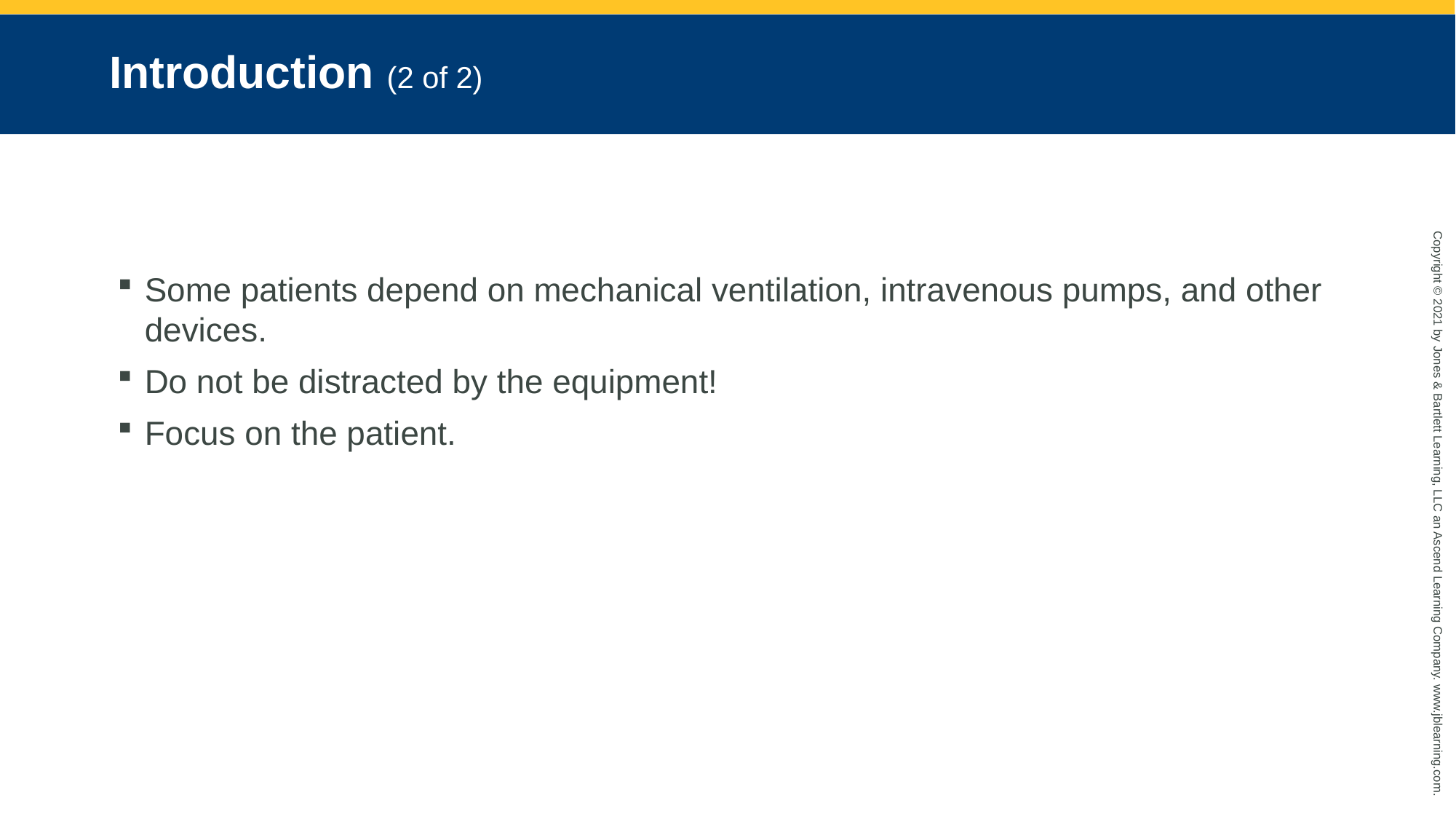

# Introduction (2 of 2)
Some patients depend on mechanical ventilation, intravenous pumps, and other devices.
Do not be distracted by the equipment!
Focus on the patient.